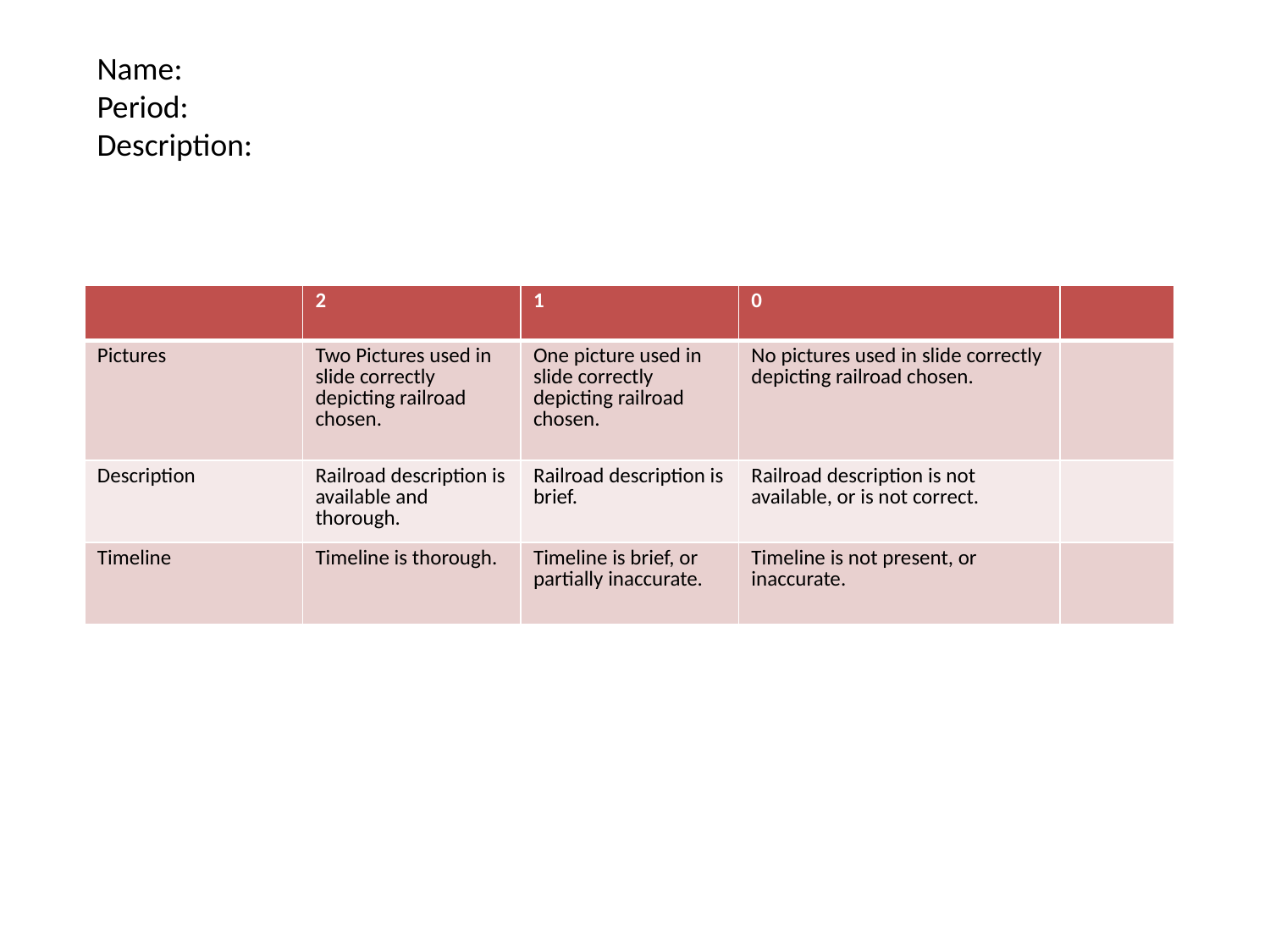

Name:
Period:
Description:
|  | 2 | 1 | 0 |  |
| --- | --- | --- | --- | --- |
| Pictures | Two Pictures used in slide correctly depicting railroad chosen. | One picture used in slide correctly depicting railroad chosen. | No pictures used in slide correctly depicting railroad chosen. |  |
| Description | Railroad description is available and thorough. | Railroad description is brief. | Railroad description is not available, or is not correct. |  |
| Timeline | Timeline is thorough. | Timeline is brief, or partially inaccurate. | Timeline is not present, or inaccurate. |  |